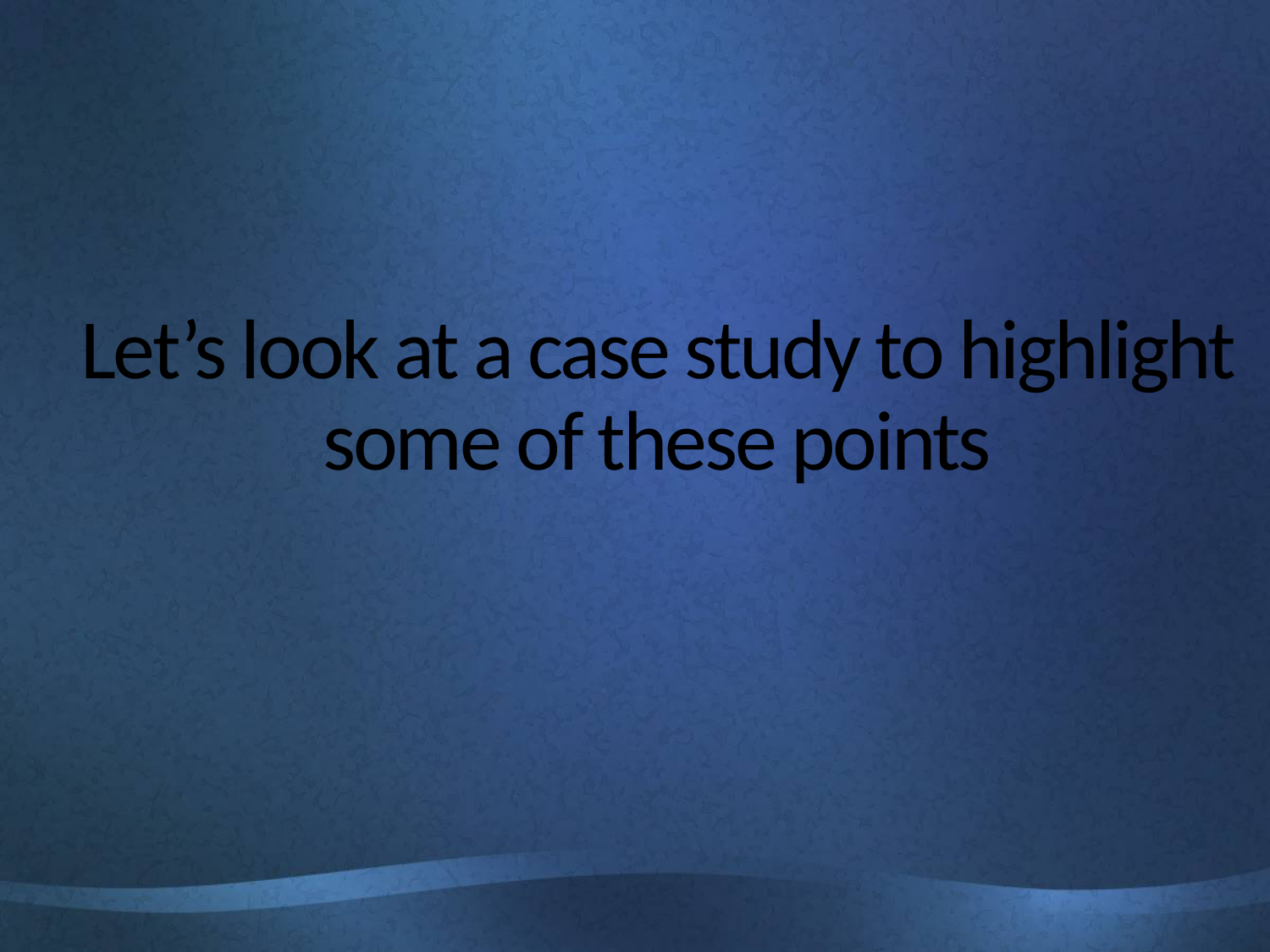

# Let’s look at a case study to highlight some of these points